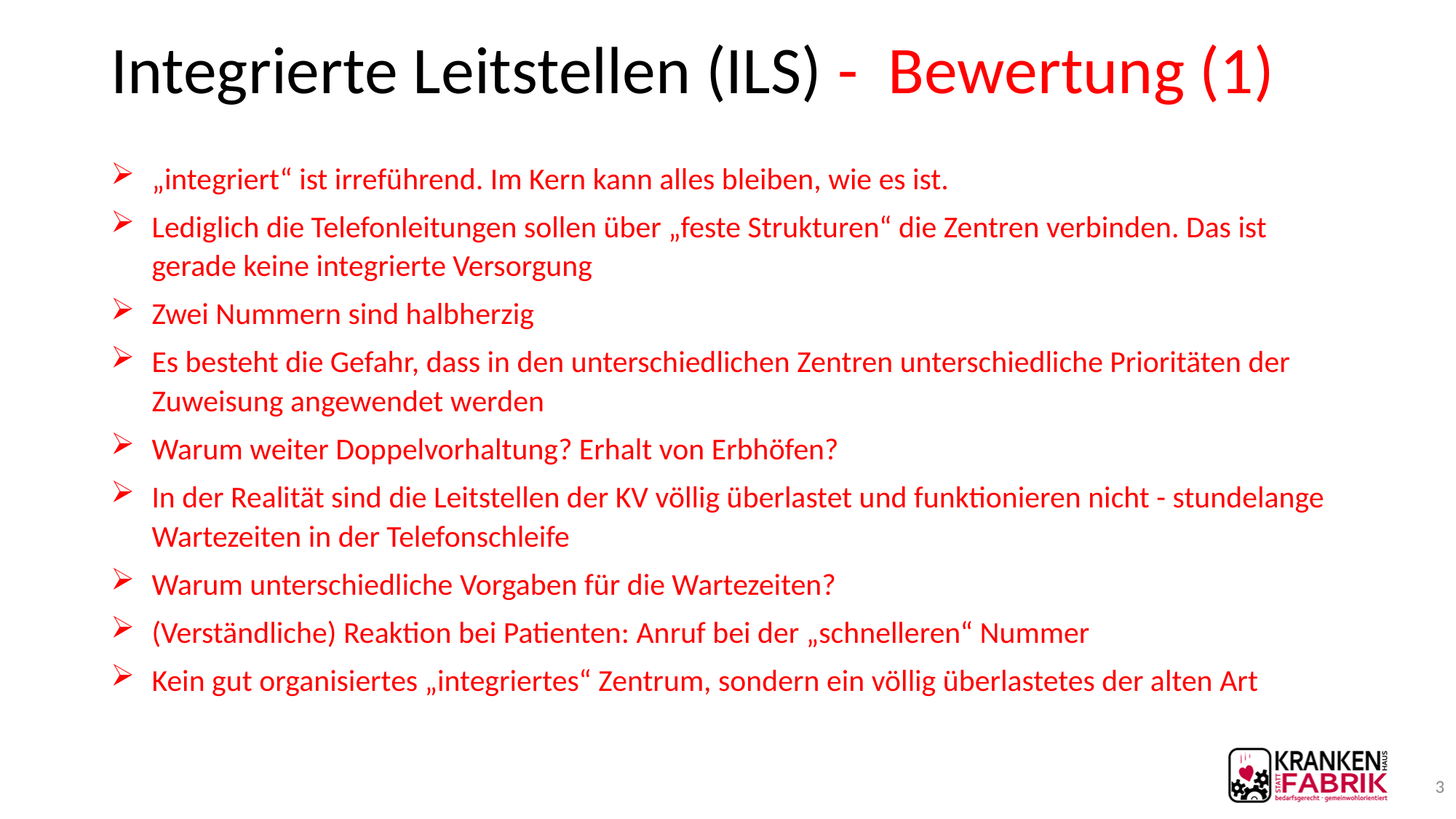

# Integrierte Leitstellen (ILS) -  Bewertung (1)
„integriert“ ist irreführend. Im Kern kann alles bleiben, wie es ist.
Lediglich die Telefonleitungen sollen über „feste Strukturen“ die Zentren verbinden. Das ist gerade keine integrierte Versorgung
Zwei Nummern sind halbherzig
Es besteht die Gefahr, dass in den unterschiedlichen Zentren unterschiedliche Prioritäten der Zuweisung angewendet werden
Warum weiter Doppelvorhaltung? Erhalt von Erbhöfen?
In der Realität sind die Leitstellen der KV völlig überlastet und funktionieren nicht - stundelange Wartezeiten in der Telefonschleife
Warum unterschiedliche Vorgaben für die Wartezeiten?
(Verständliche) Reaktion bei Patienten: Anruf bei der „schnelleren“ Nummer
Kein gut organisiertes „integriertes“ Zentrum, sondern ein völlig überlastetes der alten Art
3